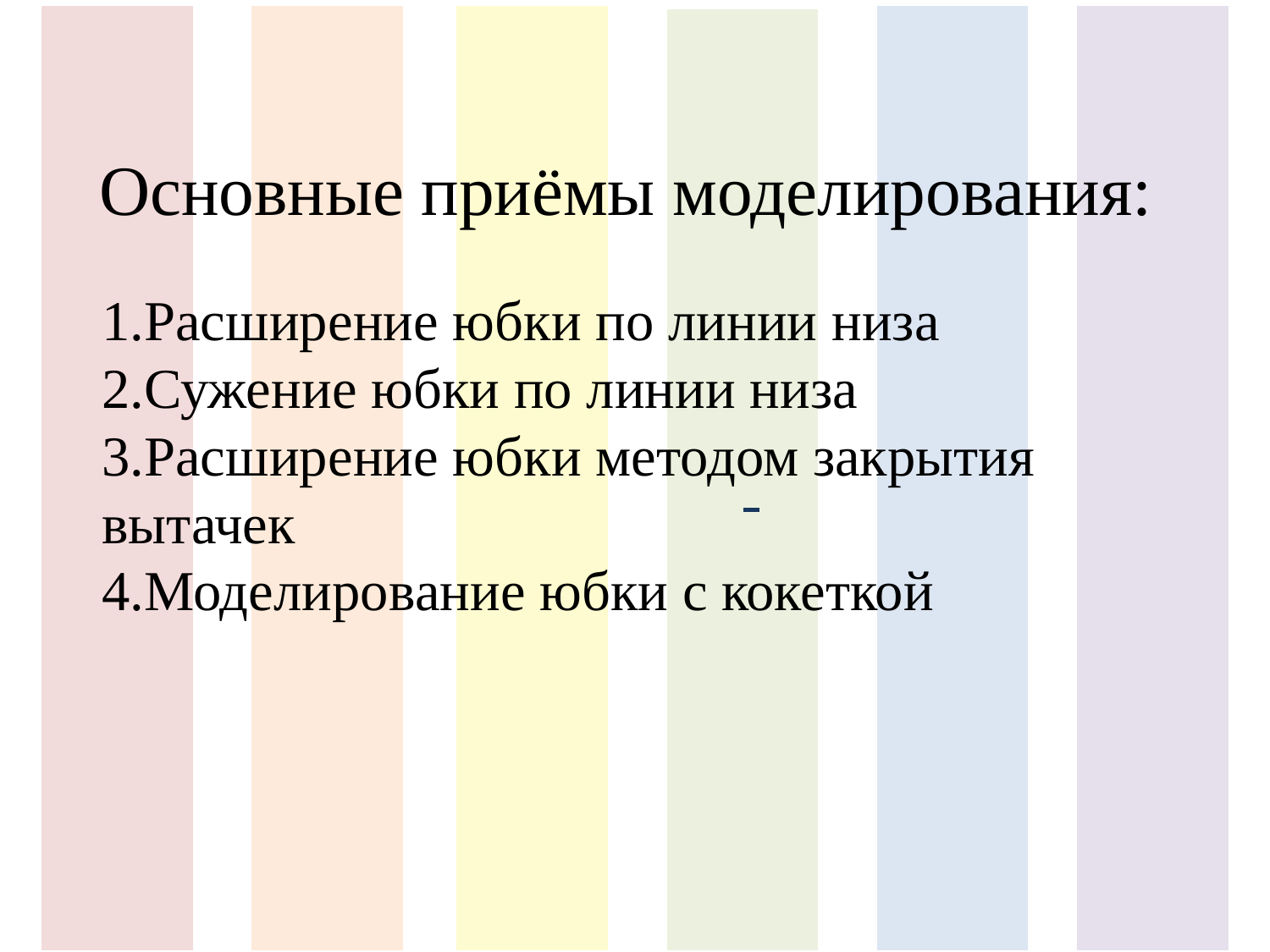

Основные приёмы моделирования:
1.Расширение юбки по линии низа
2.Сужение юбки по линии низа
3.Расширение юбки методом закрытия вытачек
4.Моделирование юбки с кокеткой